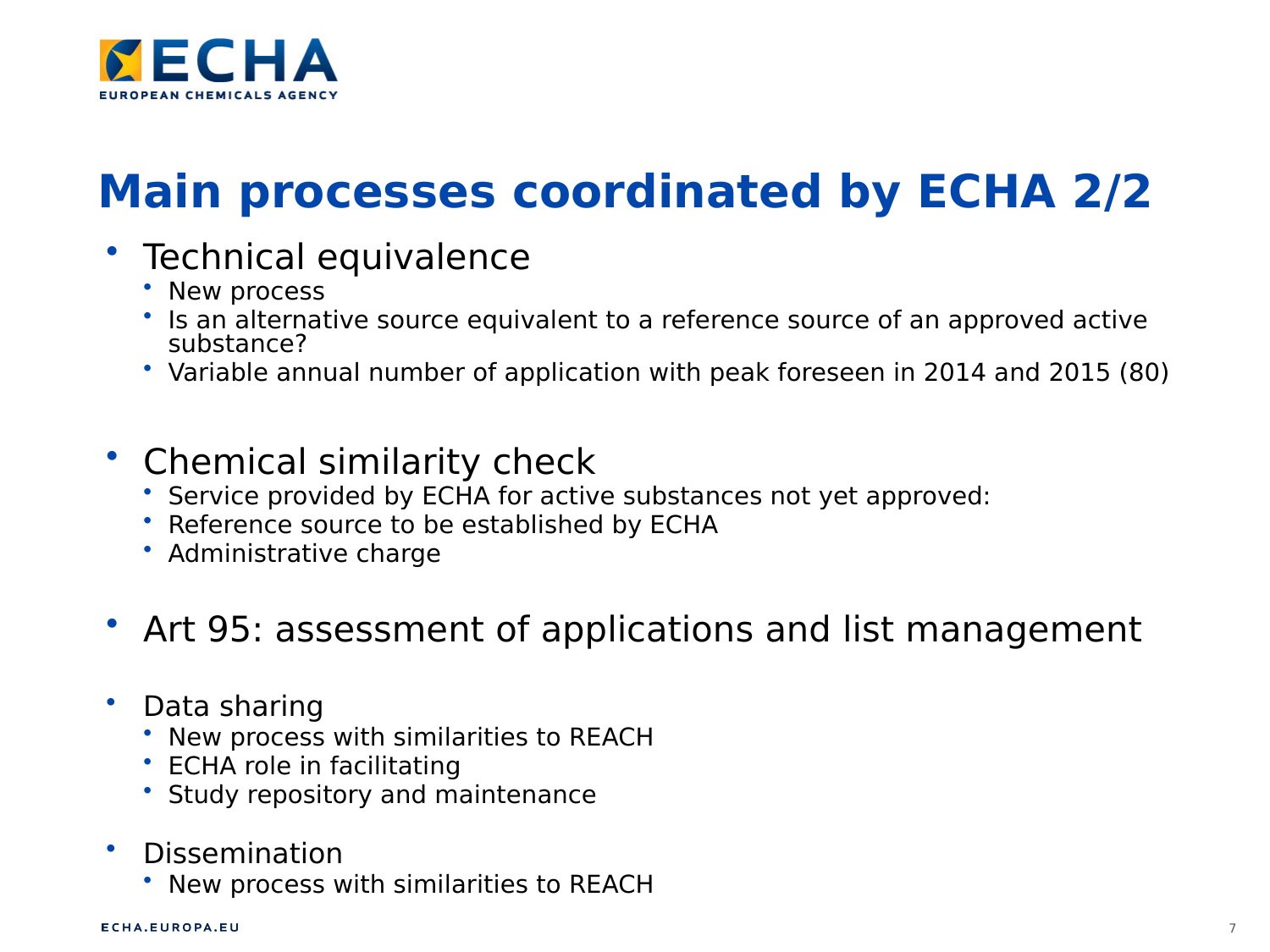

Main processes coordinated by ECHA 2/2
Technical equivalence
New process
Is an alternative source equivalent to a reference source of an approved active substance?
Variable annual number of application with peak foreseen in 2014 and 2015 (80)

Chemical similarity check
Service provided by ECHA for active substances not yet approved:
Reference source to be established by ECHA
Administrative charge

Art 95: assessment of applications and list management

Data sharing
New process with similarities to REACH
ECHA role in facilitating
Study repository and maintenance

Dissemination
New process with similarities to REACH

7